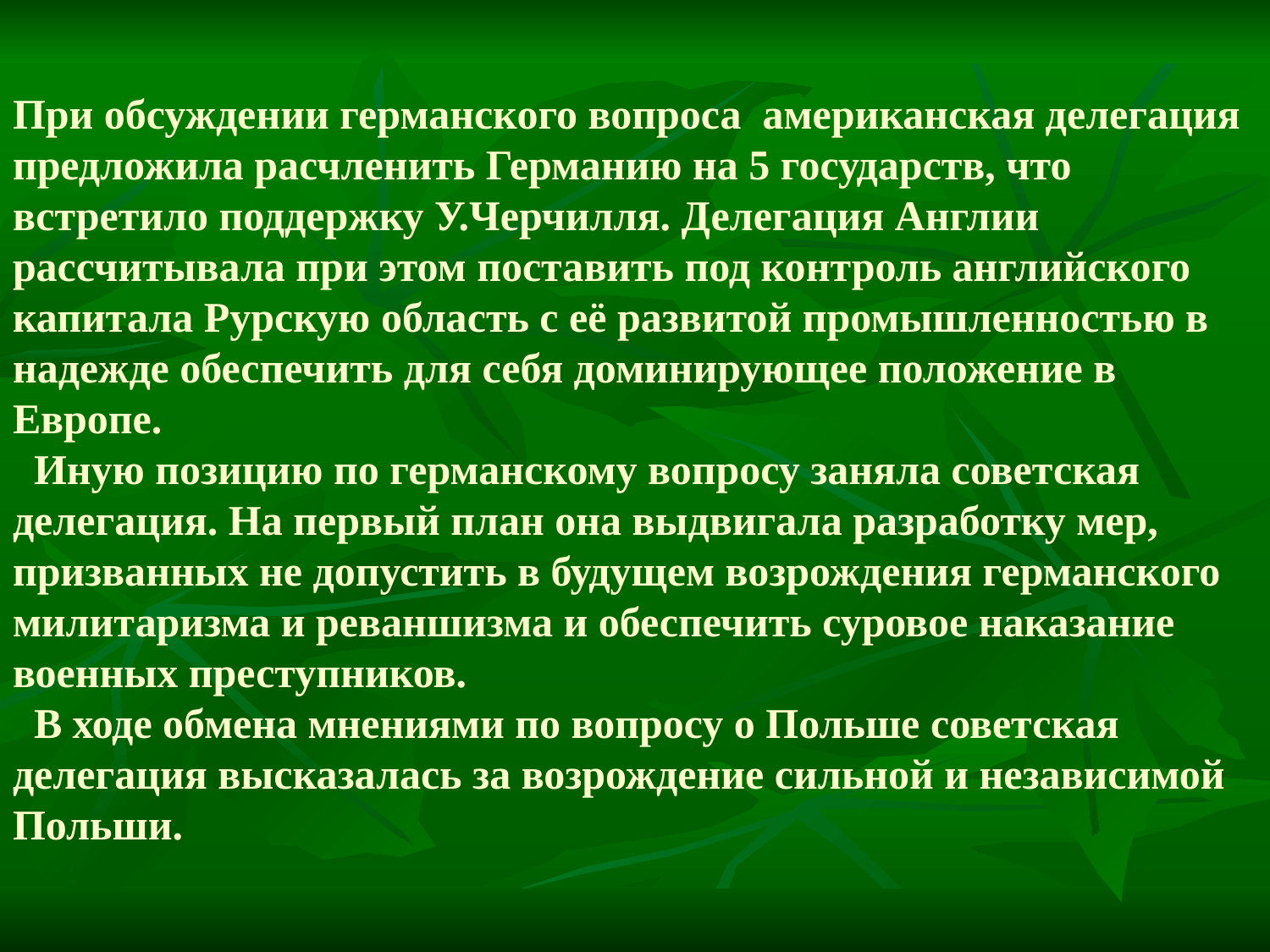

# При обсуждении германского вопроса  американская делегация предложила расчленить Германию на 5 государств, что встретило поддержку У.Черчилля. Делегация Англии рассчитывала при этом поставить под контроль английского капитала Рурскую область с её развитой промышленностью в надежде обеспечить для себя доминирующее положение в Европе. Иную позицию по германскому вопросу заняла советская делегация. На первый план она выдвигала разработку мер, призванных не допустить в будущем возрождения германского милитаризма и реваншизма и обеспечить суровое наказание военных преступников. В ходе обмена мнениями по вопросу о Польше советская делегация высказалась за возрождение сильной и независимой Польши.